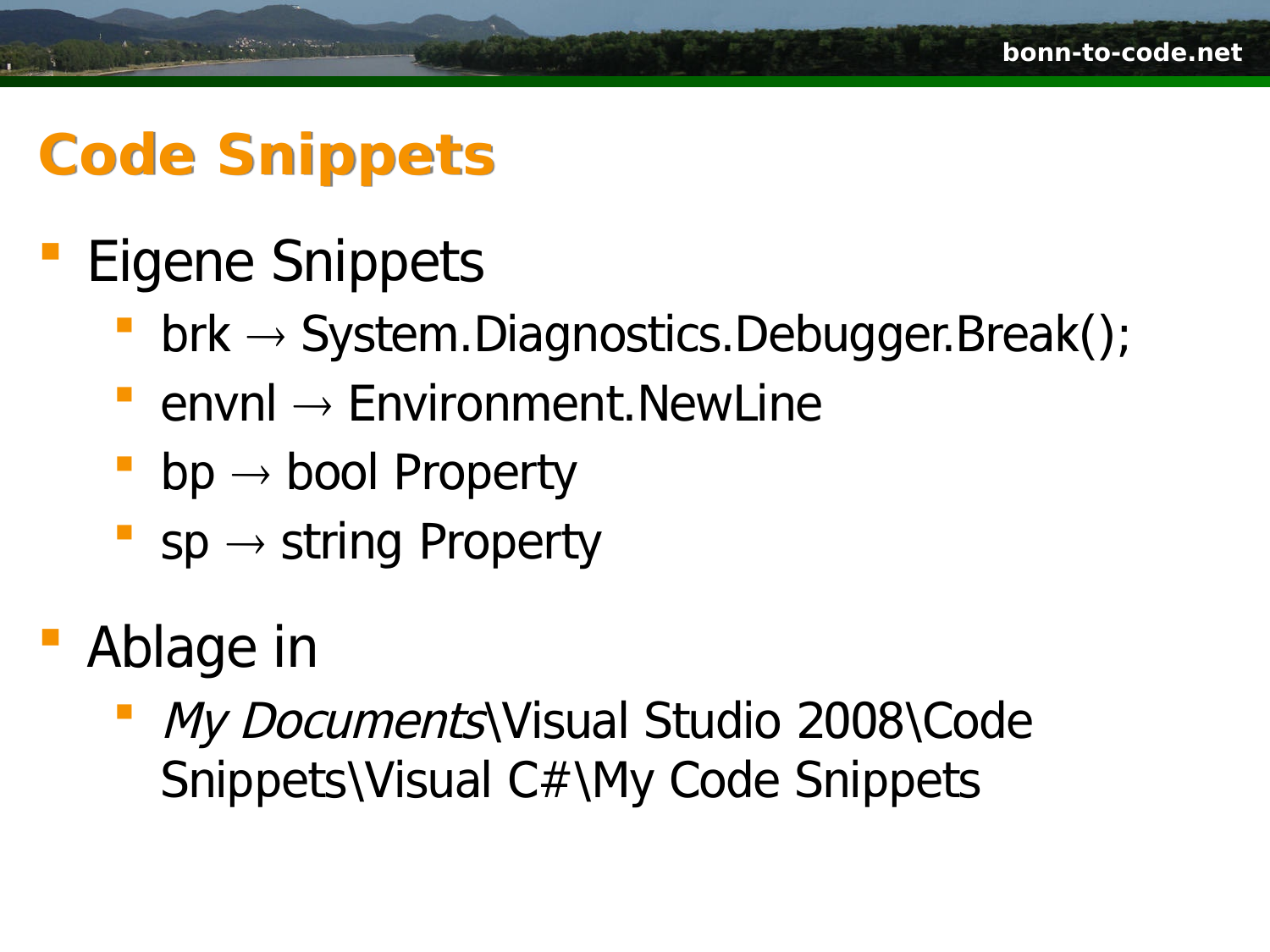

# Code Snippets
Eigene Snippets
brk → System.Diagnostics.Debugger.Break();
envnl → Environment.NewLine
bp → bool Property
sp → string Property
Ablage in
My Documents\Visual Studio 2008\Code Snippets\Visual C#\My Code Snippets